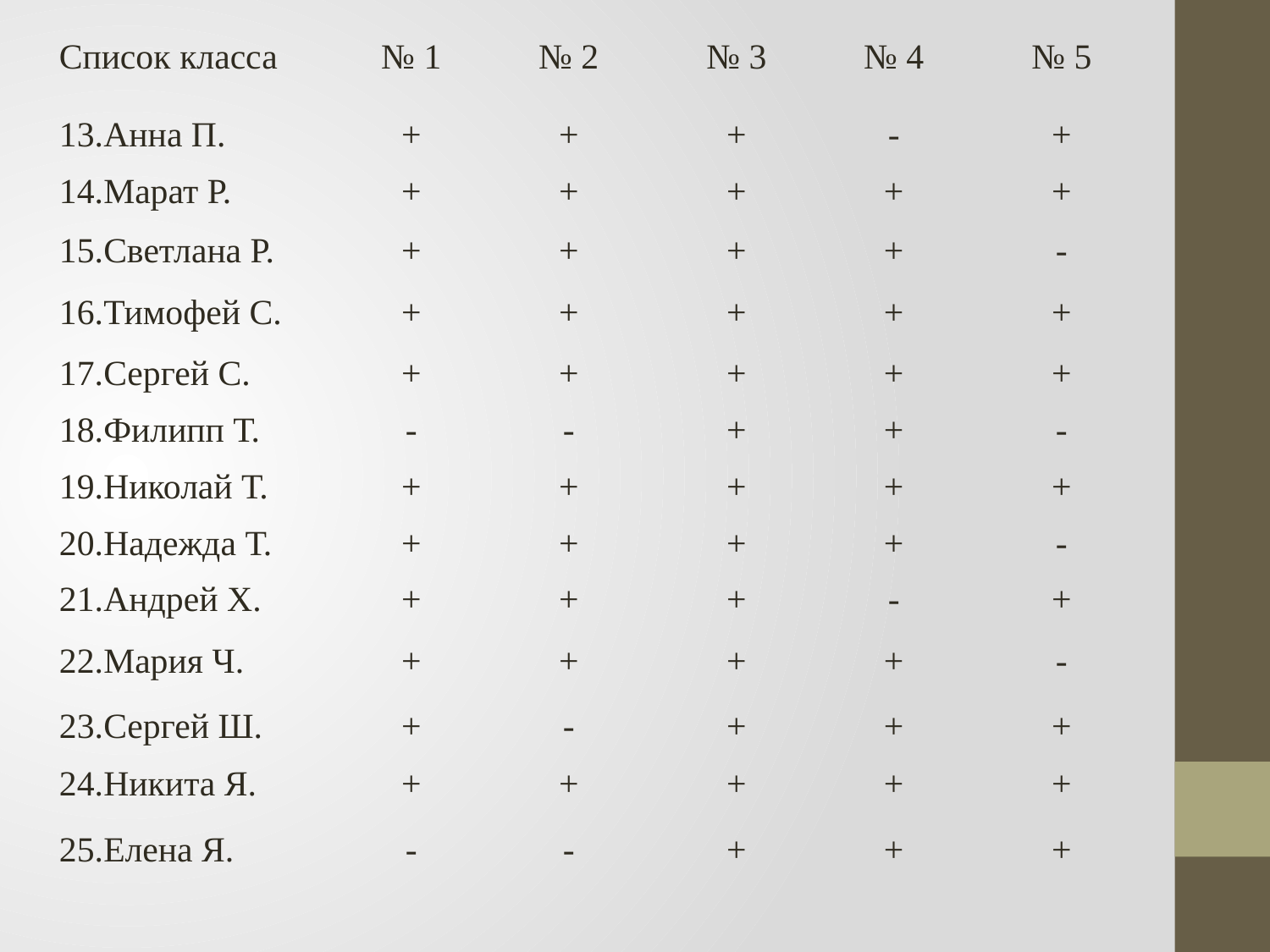

| Список класса | № 1 | № 2 | № 3 | № 4 | № 5 |
| --- | --- | --- | --- | --- | --- |
| 13.Анна П. | + | + | + | - | + |
| 14.Марат Р. | + | + | + | + | + |
| 15.Светлана Р. | + | + | + | + | - |
| 16.Тимофей С. | + | + | + | + | + |
| 17.Сергей С. | + | + | + | + | + |
| 18.Филипп Т. | - | - | + | + | - |
| 19.Николай Т. | + | + | + | + | + |
| 20.Надежда Т. | + | + | + | + | - |
| 21.Андрей Х. | + | + | + | - | + |
| 22.Мария Ч. | + | + | + | + | - |
| 23.Сергей Ш. | + | - | + | + | + |
| 24.Никита Я. | + | + | + | + | + |
| 25.Елена Я. | - | - | + | + | + |